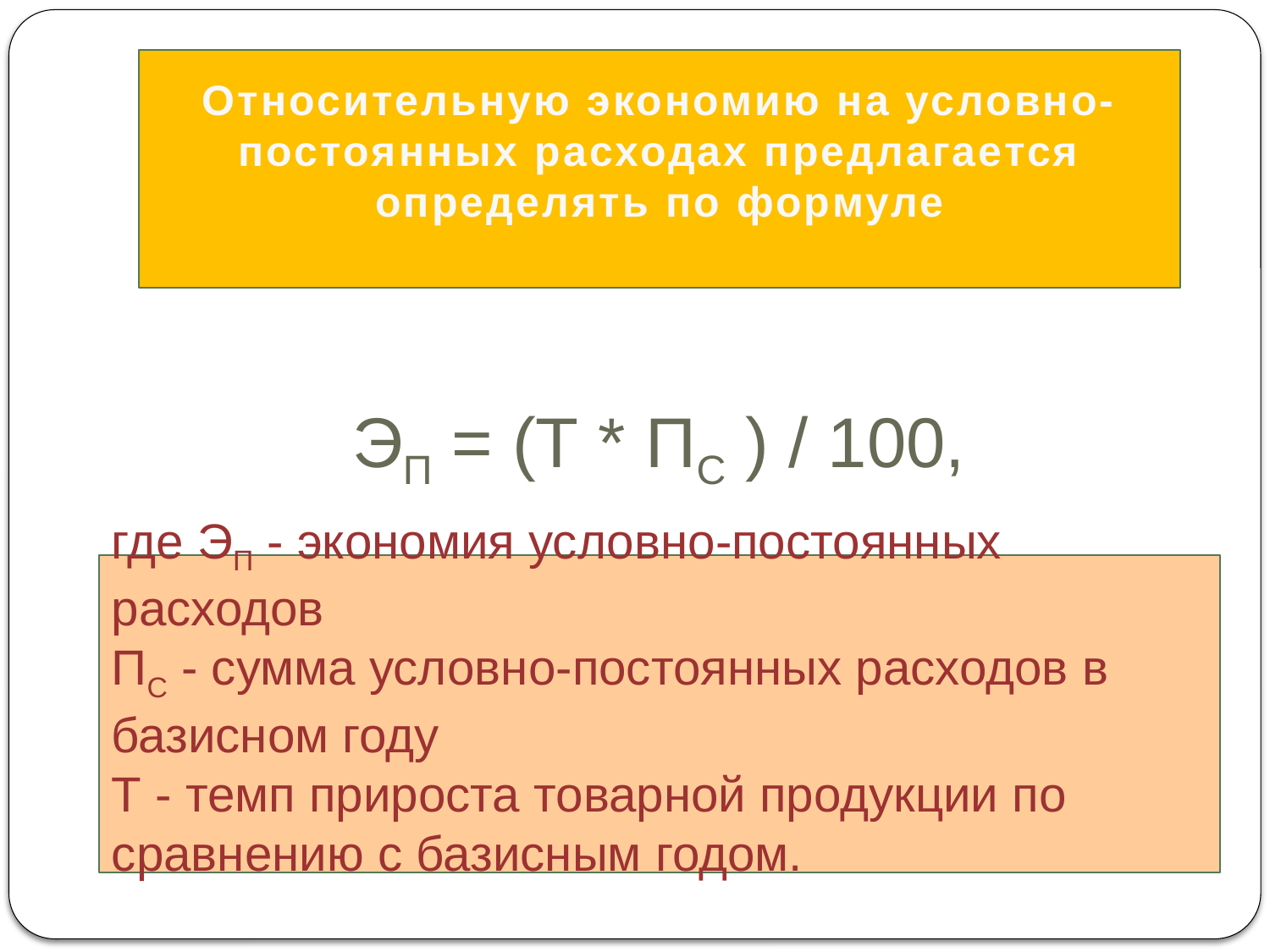

Относительную экономию на условно-постоянных расходах предлагается определять по формуле

# ЭП = (Т * ПС ) / 100,
где ЭП - экономия условно-постоянных расходов
ПС - сумма условно-постоянных расходов в базисном году
Т - темп прироста товарной продукции по сравнению с базисным годом.